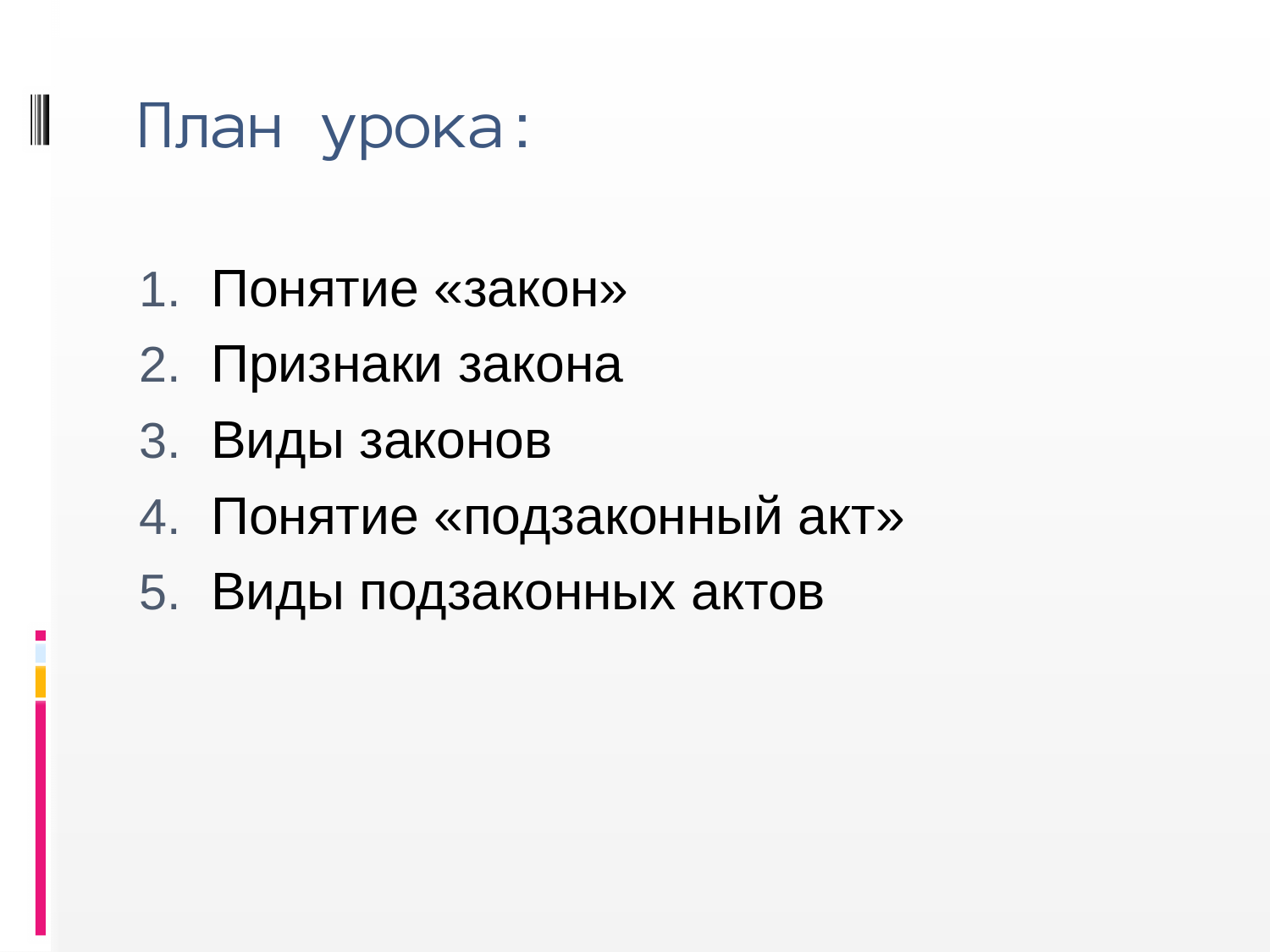

# План урока:
Понятие «закон»
Признаки закона
Виды законов
Понятие «подзаконный акт»
Виды подзаконных актов